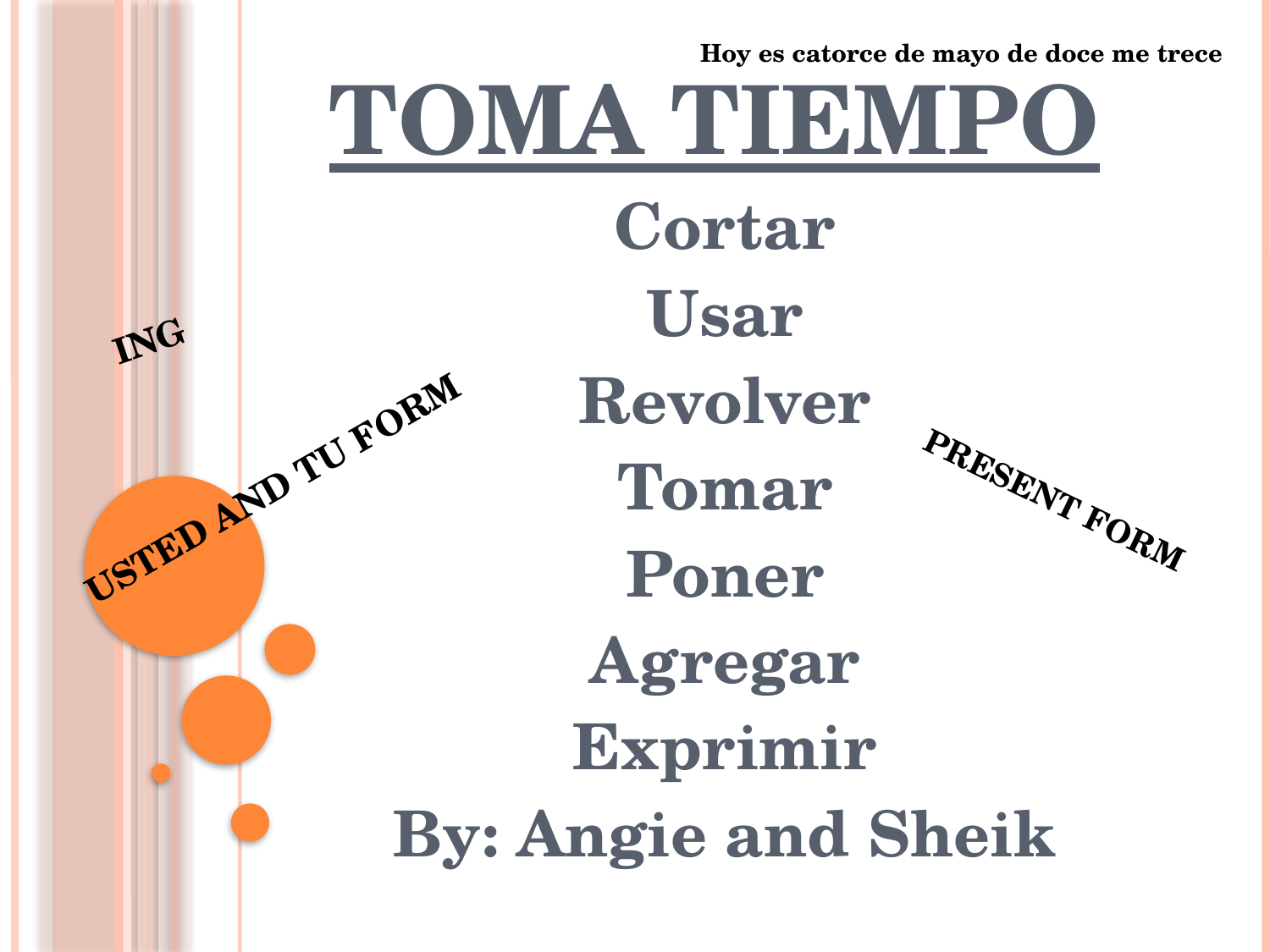

Hoy es catorce de mayo de doce me trece
# Toma Tiempo
Cortar
Usar
Revolver
Tomar
Poner
Agregar
Exprimir
By: Angie and Sheik

ING
USTED AND TU FORM
PRESENT FORM